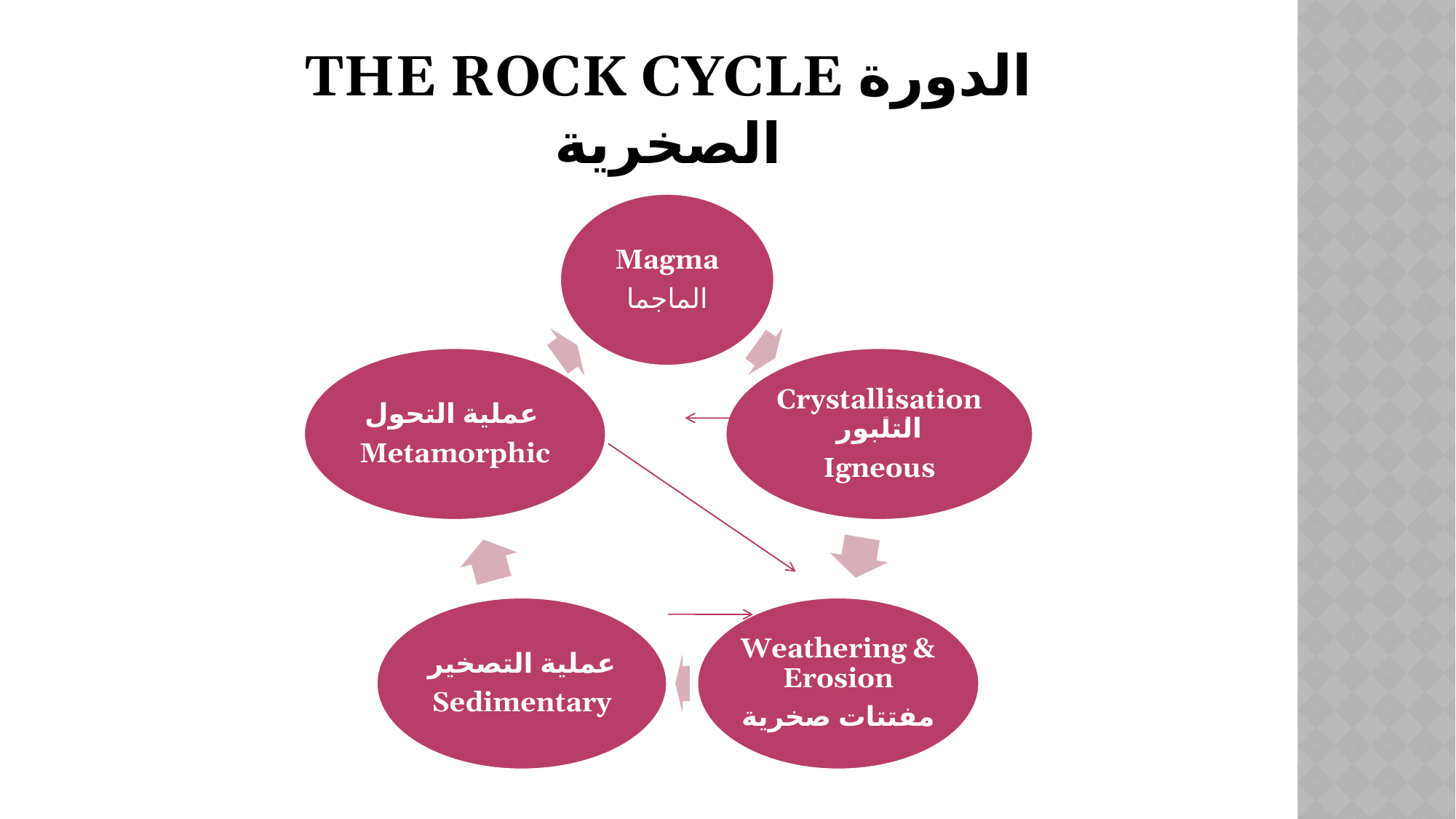

# The rock cycle الدورة الصخرية
Magma
الماجما

Crystallisation التلبور
Igneous

Weathering & Erosion
مفتتات صخرية

عملية التصخير
Sedimentary

عملية التحول
Metamorphic